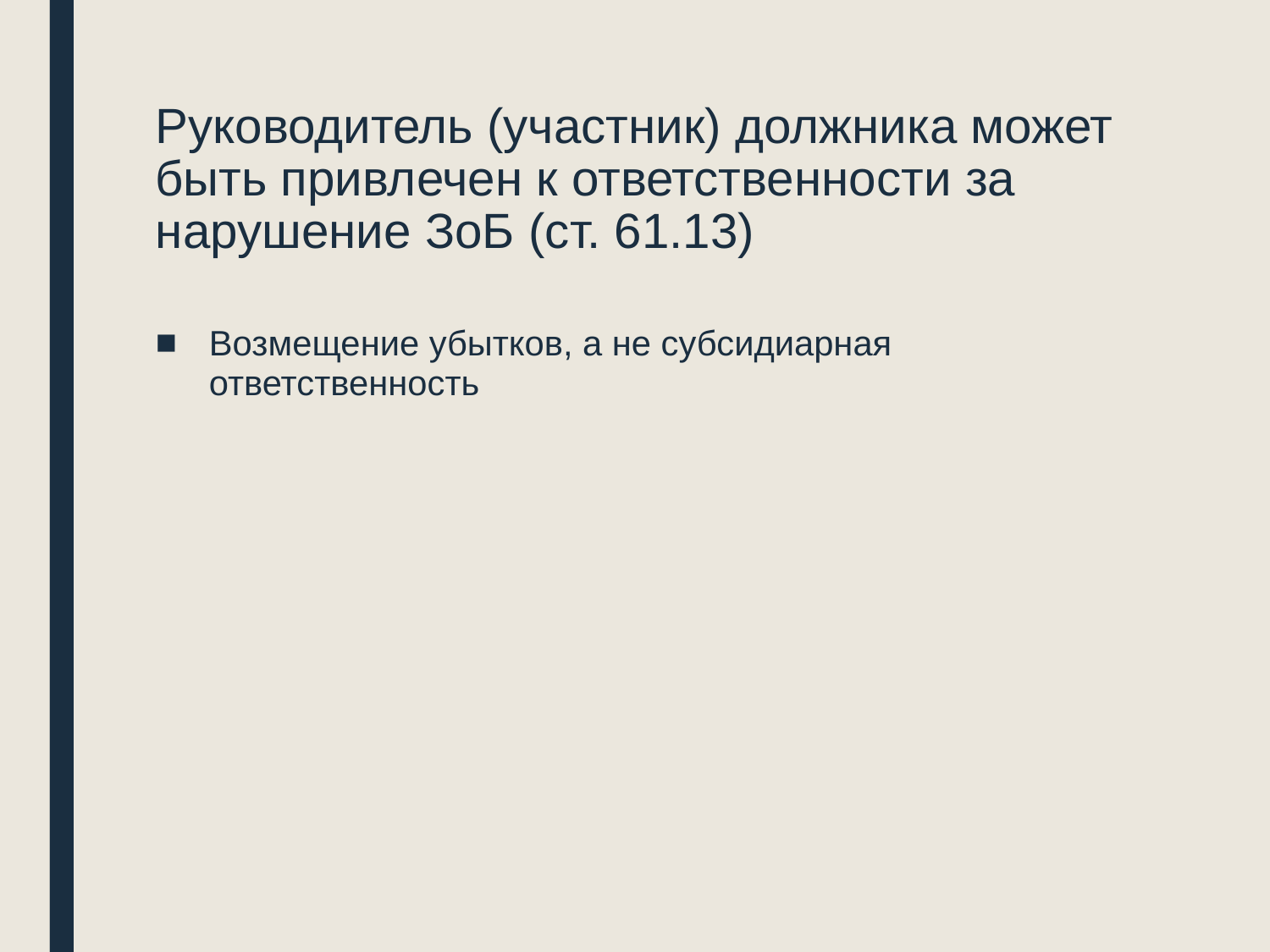

# Руководитель (участник) должника может быть привлечен к ответственности за нарушение ЗоБ (ст. 61.13)
Возмещение убытков, а не субсидиарная ответственность